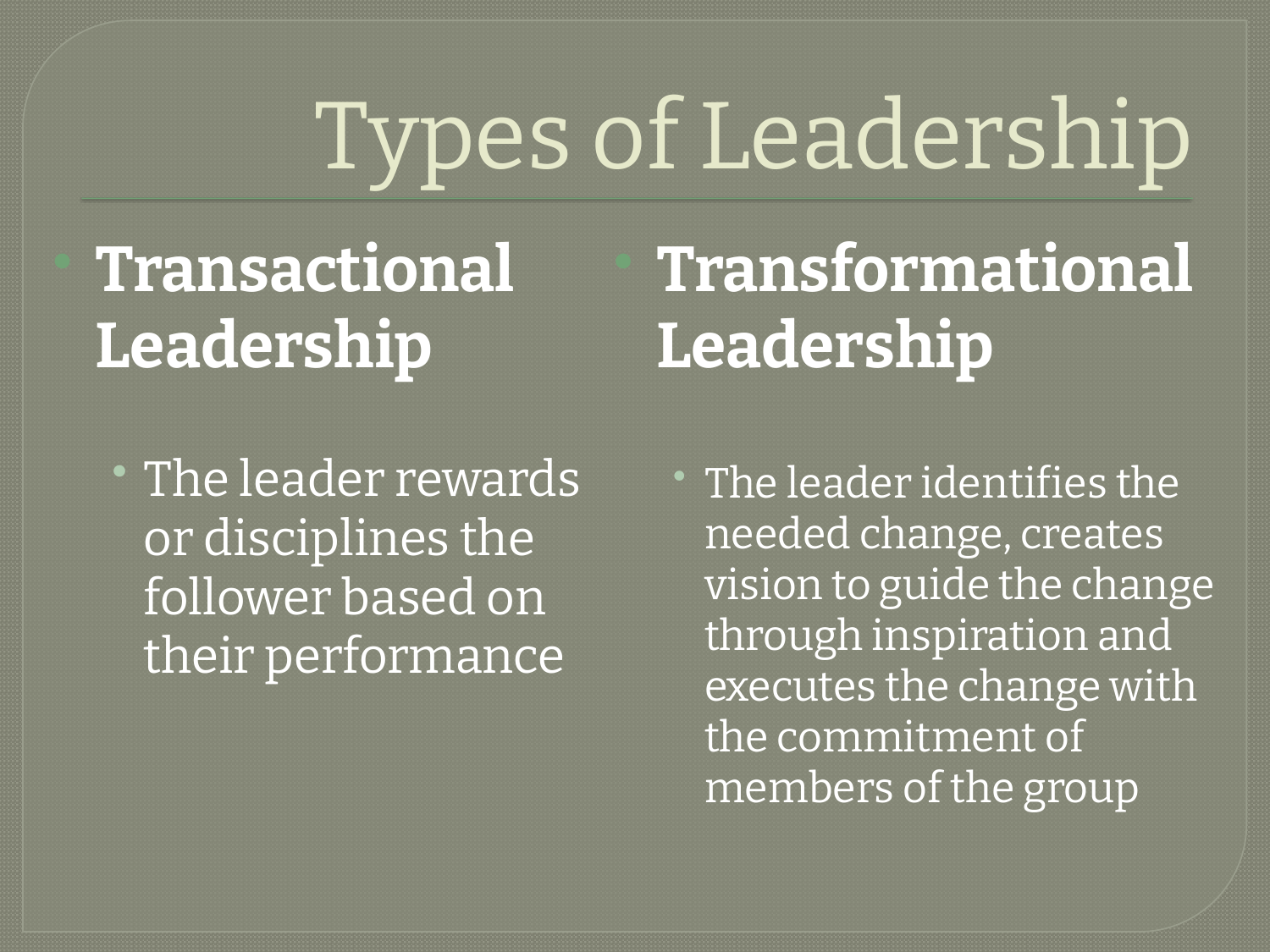

# Types of Leadership
Transactional Leadership

The leader rewards or disciplines the follower based on their performance
Transformational Leadership

The leader identifies the needed change, creates vision to guide the change through inspiration and executes the change with the commitment of members of the group